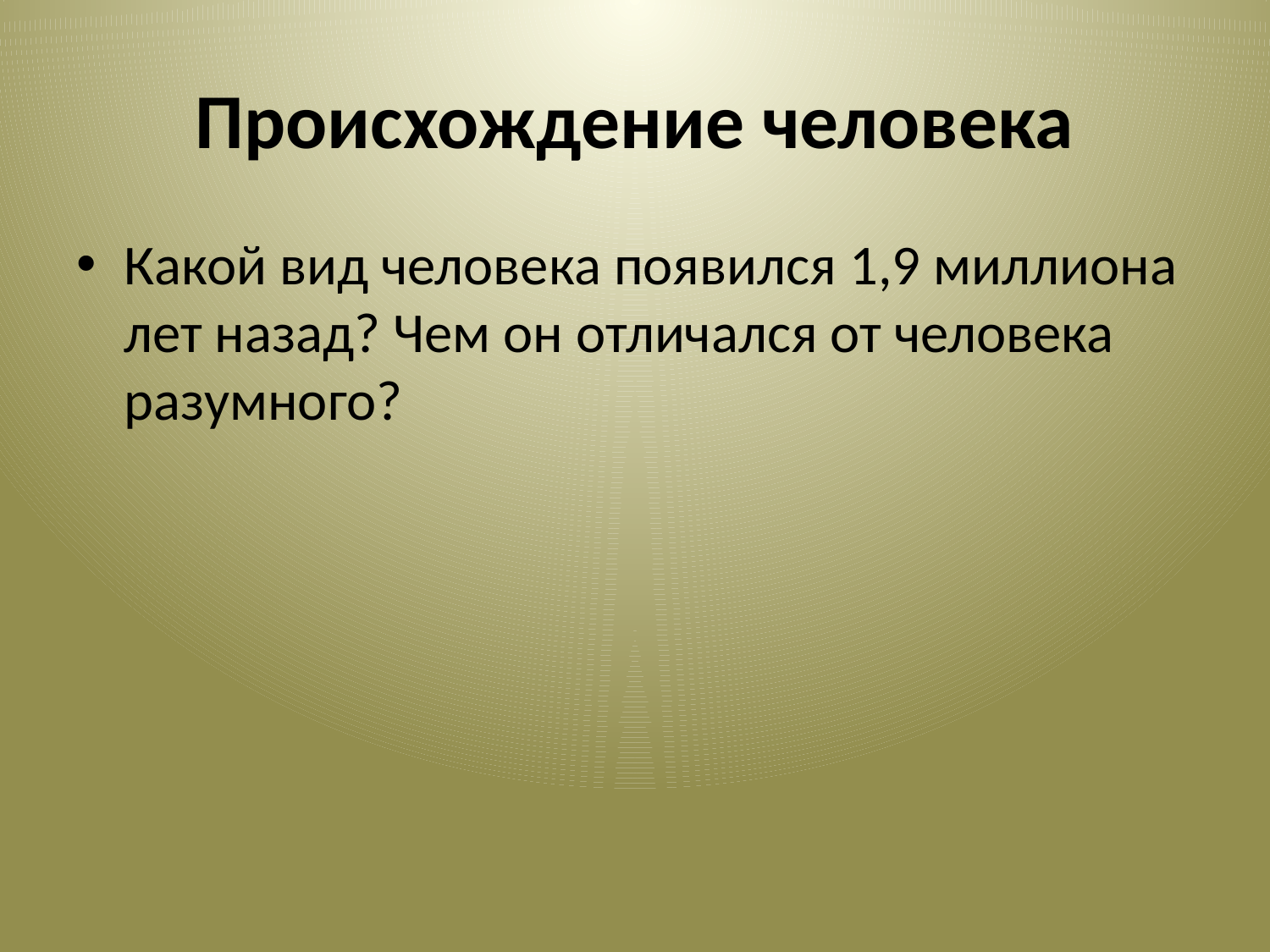

# Происхождение человека
Какой вид человека появился 1,9 миллиона лет назад? Чем он отличался от человека разумного?